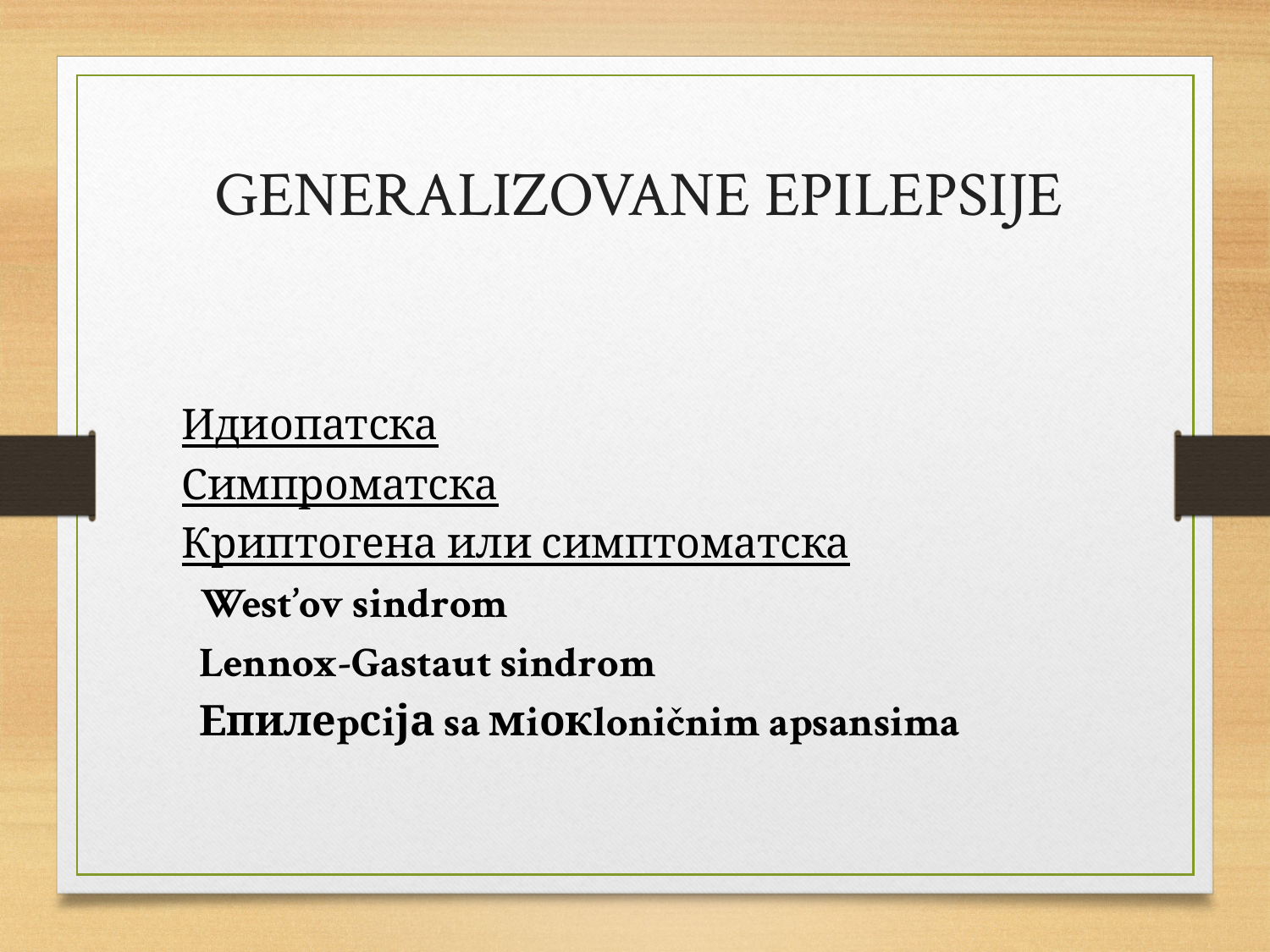

GENERALIZOVANE EPILEPSIJE
Идиопатска
Симпроматска
Криптогена или симптоматска
  West’ov sindrom
  Lennox-Gastaut sindrom
  Епилеpсiја sa мiокloničnim apsansima